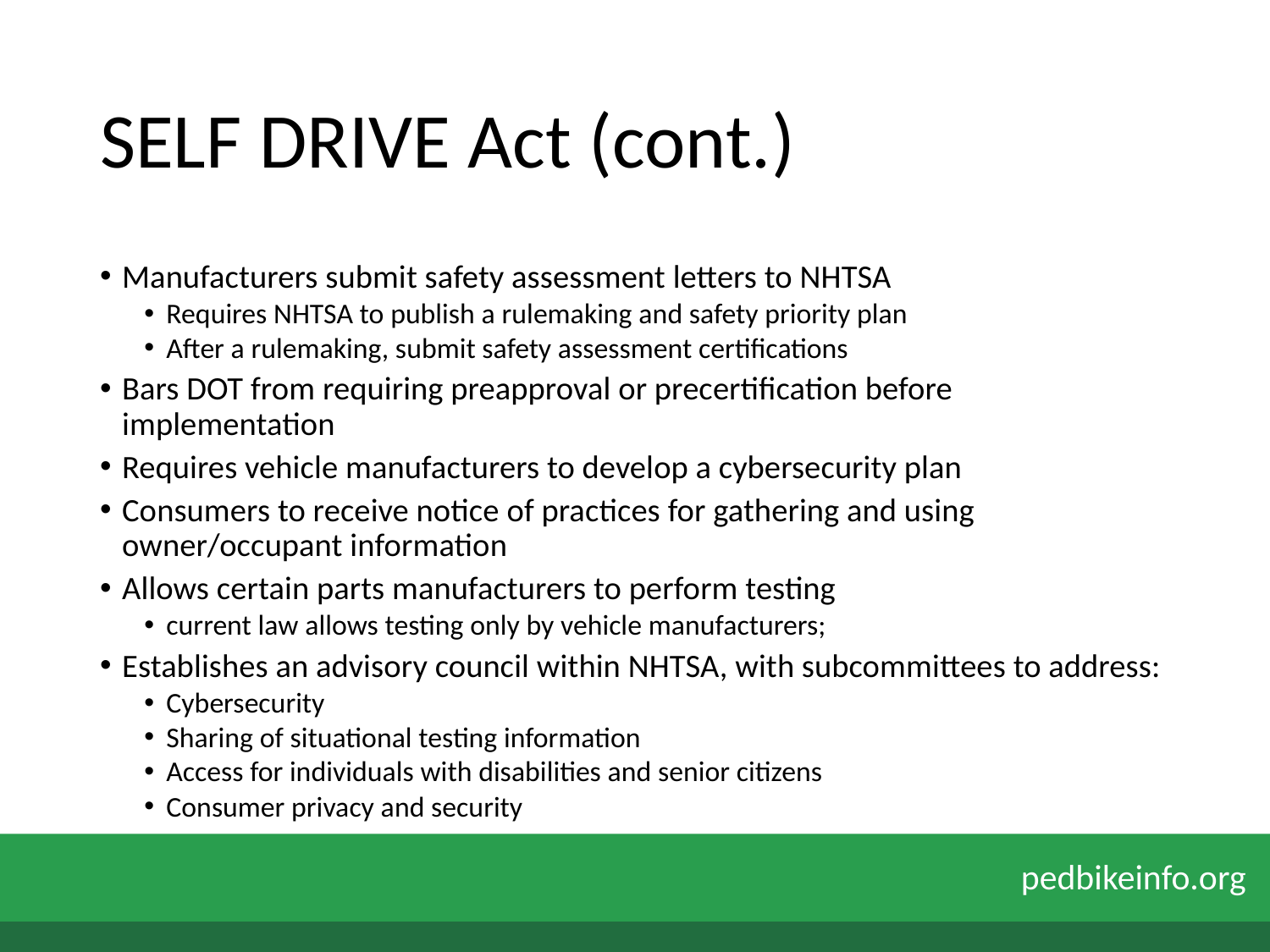

# SELF DRIVE Act (cont.)
Manufacturers submit safety assessment letters to NHTSA
Requires NHTSA to publish a rulemaking and safety priority plan
After a rulemaking, submit safety assessment certifications
Bars DOT from requiring preapproval or precertification before implementation
Requires vehicle manufacturers to develop a cybersecurity plan
Consumers to receive notice of practices for gathering and using owner/occupant information
Allows certain parts manufacturers to perform testing
current law allows testing only by vehicle manufacturers;
Establishes an advisory council within NHTSA, with subcommittees to address:
Cybersecurity
Sharing of situational testing information
Access for individuals with disabilities and senior citizens
Consumer privacy and security